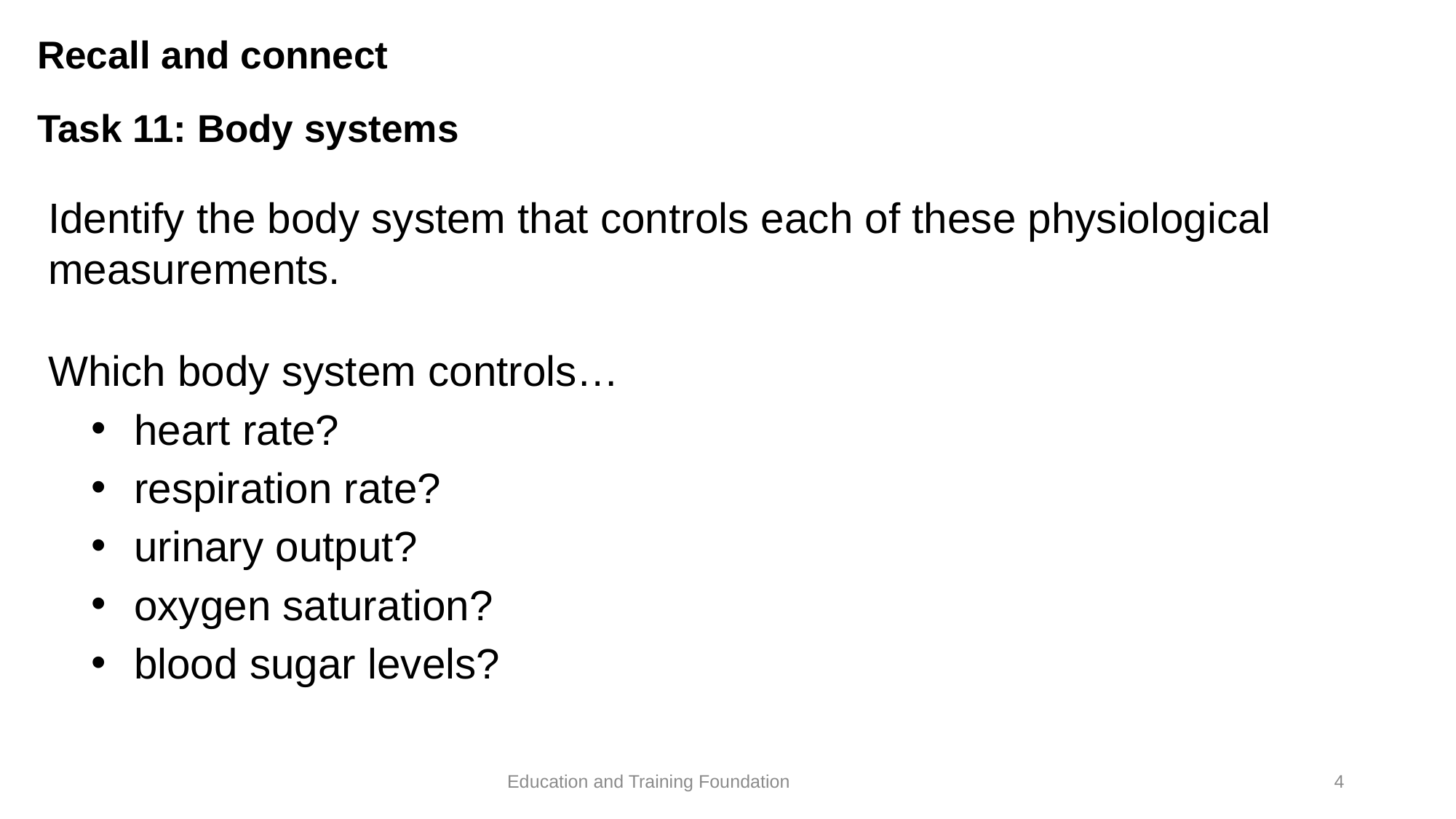

# Recall and connect Task 11: Body systems
Identify the body system that controls each of these physiological measurements.

Which body system controls…
heart rate?
respiration rate?
urinary output?
oxygen saturation?
blood sugar levels?

4
Education and Training Foundation